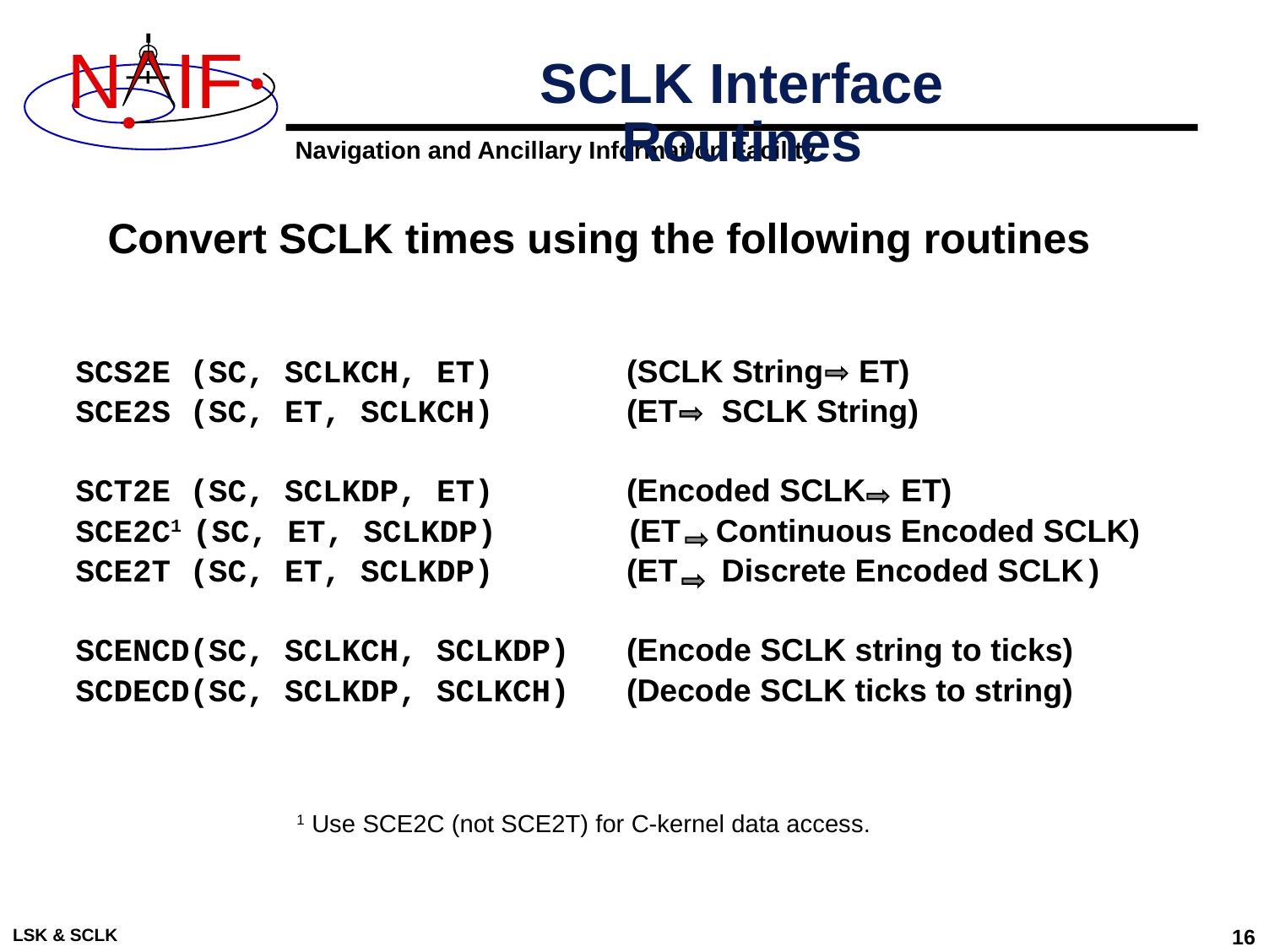

# SCLK Interface Routines
Convert SCLK times using the following routines
 SCS2E (SC, SCLKCH, ET)       (SCLK String    ET)
 SCE2S (SC, ET, SCLKCH)       (ET     SCLK String)

 SCT2E (SC, SCLKDP, ET)       (Encoded SCLK    ET)
 SCE2C1 (SC, ET, SCLKDP)       (ET    Continuous Encoded SCLK)
 SCE2T (SC, ET, SCLKDP)       (ET     Discrete Encoded SCLK)

 SCENCD(SC, SCLKCH, SCLKDP)   (Encode SCLK string to ticks)
 SCDECD(SC, SCLKDP, SCLKCH)   (Decode SCLK ticks to string)

1 Use SCE2C (not SCE2T) for C-kernel data access.
LSK & SCLK
16